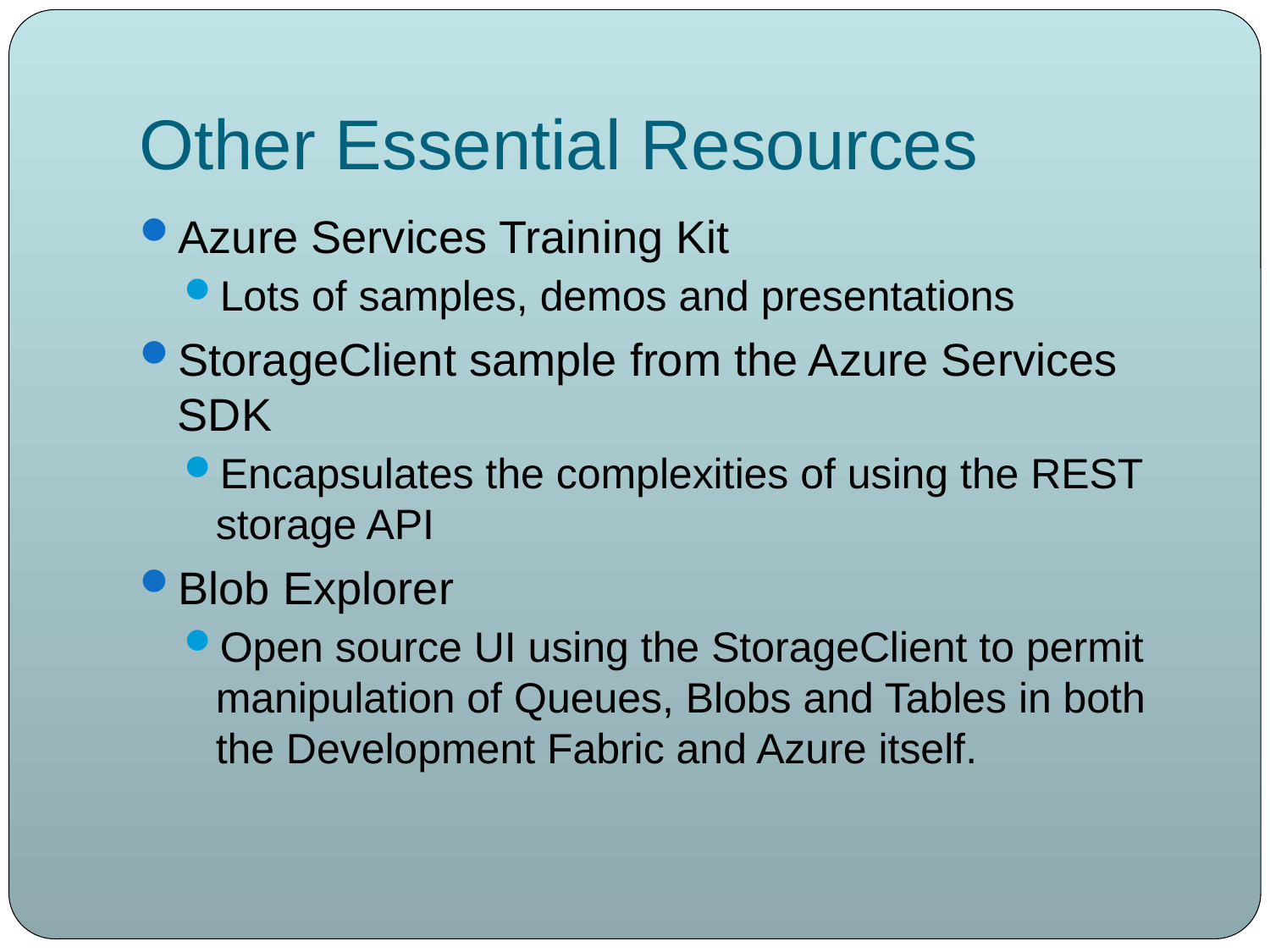

# Other Essential Resources
Azure Services Training Kit
Lots of samples, demos and presentations
StorageClient sample from the Azure Services SDK
Encapsulates the complexities of using the REST storage API
Blob Explorer
Open source UI using the StorageClient to permit manipulation of Queues, Blobs and Tables in both the Development Fabric and Azure itself.